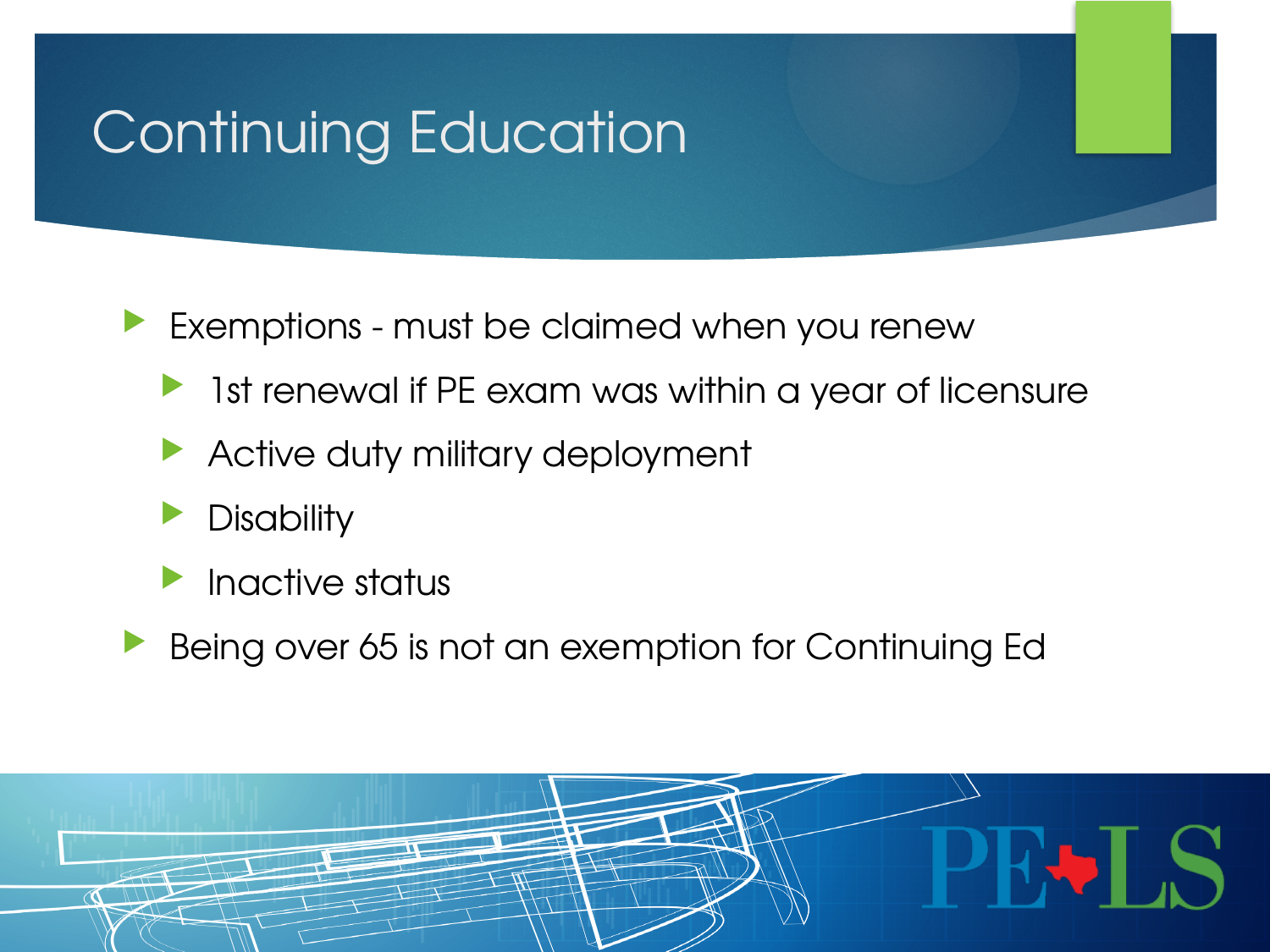

# Continuing Education
Exemptions - must be claimed when you renew
1st renewal if PE exam was within a year of licensure
Active duty military deployment
Disability
Inactive status
Being over 65 is not an exemption for Continuing Ed